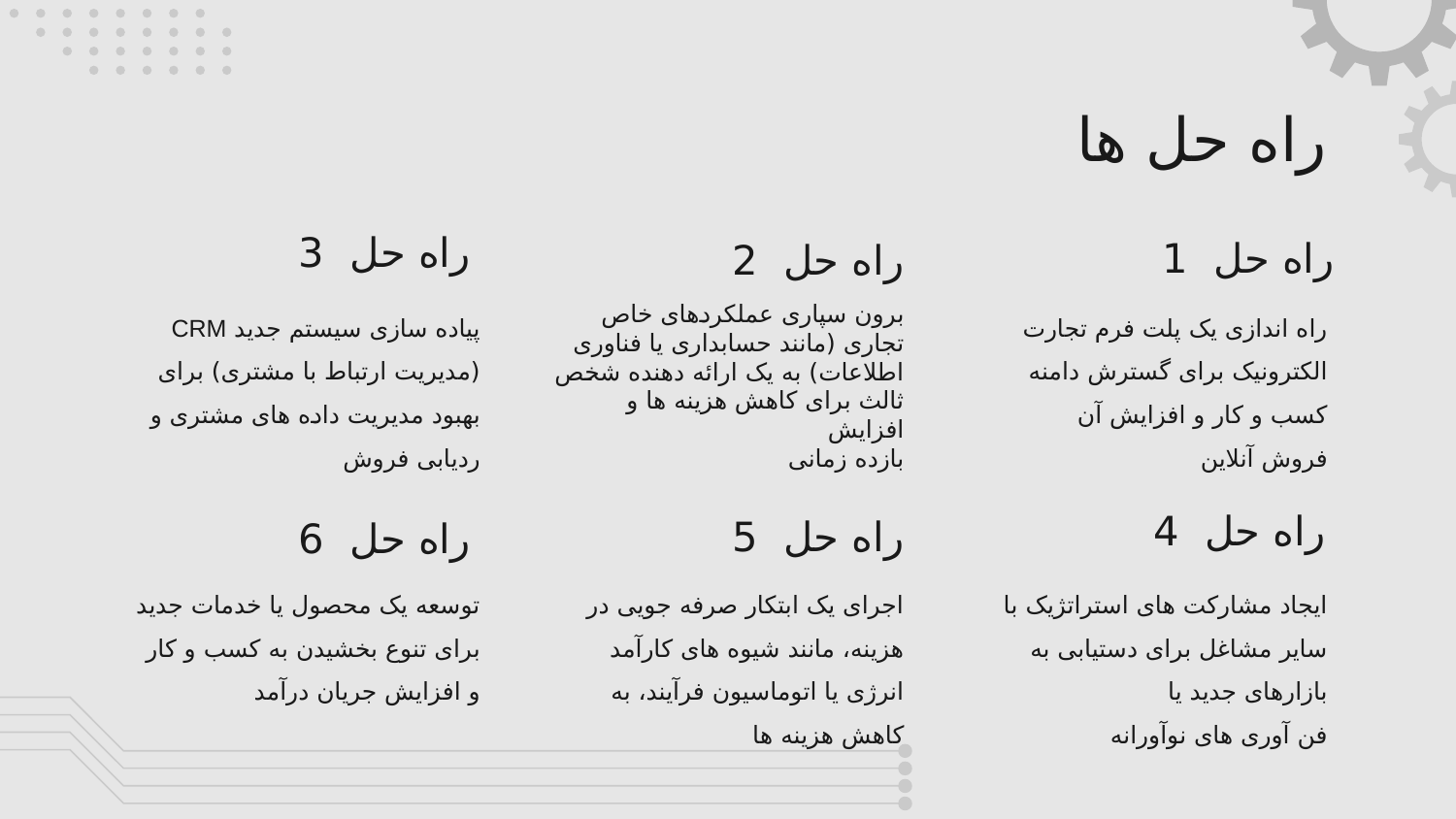

# راه حل ها
راه حل  3
راه حل  1
راه حل  2
پیاده سازی سیستم جدید CRM (مدیریت ارتباط با مشتری) برای بهبود مدیریت داده های مشتری و ردیابی فروش
برون سپاری عملکردهای خاص تجاری (مانند حسابداری یا فناوری اطلاعات) به یک ارائه دهنده شخص ثالث برای کاهش هزینه ها و افزایش
بازده زمانی
راه اندازی یک پلت فرم تجارت الکترونیک برای گسترش دامنه کسب و کار و افزایش آن
فروش آنلاین
راه حل  4
راه حل  5
راه حل  6
توسعه یک محصول یا خدمات جدید برای تنوع بخشیدن به کسب و کار و افزایش جریان درآمد
اجرای یک ابتکار صرفه جویی در هزینه، مانند شیوه های کارآمد انرژی یا اتوماسیون فرآیند، به
کاهش هزینه ها
ایجاد مشارکت های استراتژیک با سایر مشاغل برای دستیابی به بازارهای جدید یا
فن آوری های نوآورانه